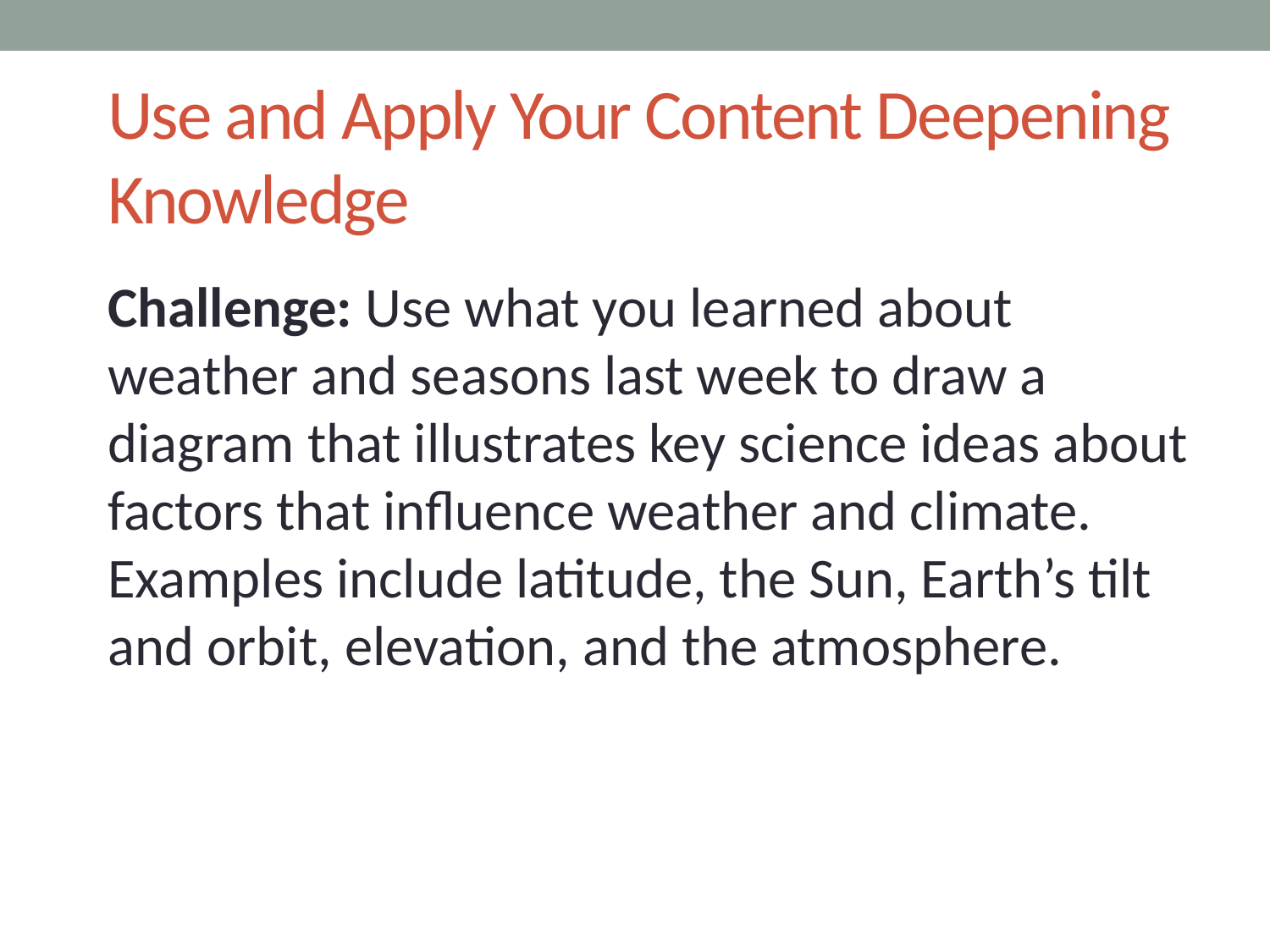

# Use and Apply Your Content Deepening Knowledge
Challenge: Use what you learned about weather and seasons last week to draw a diagram that illustrates key science ideas about factors that influence weather and climate. Examples include latitude, the Sun, Earth’s tilt and orbit, elevation, and the atmosphere.